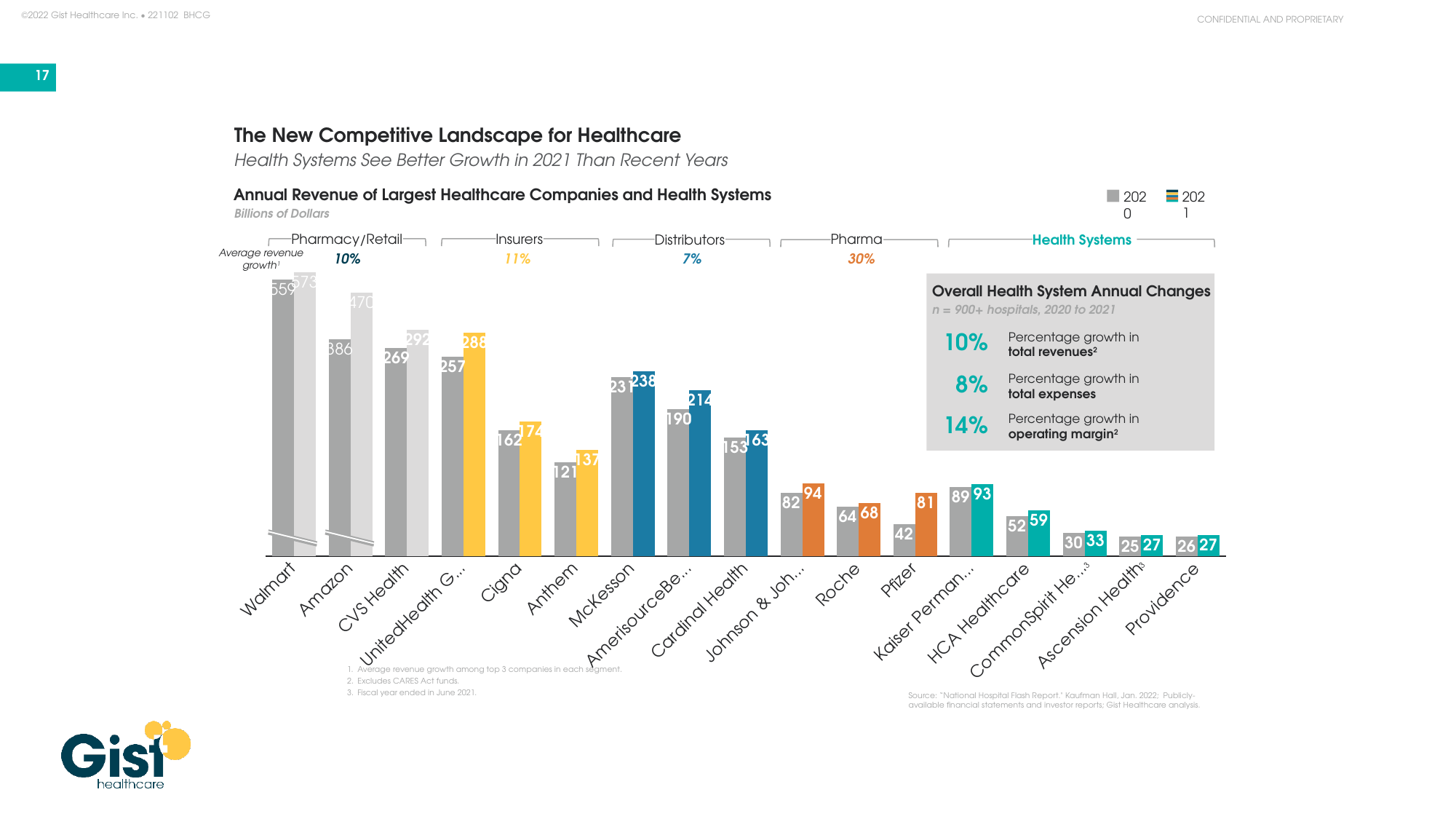

The New Competitive Landscape for Healthcare
Health Systems See Better Growth in 2021 Than Recent Years

Annual Revenue of Largest Healthcare Companies and Health Systems
2021
2020

Billions of Dollars
Pharmacy/Retail
Insurers
Pharma
Distributors
Health Systems

### Chart

| Category | 2020 | 2021 |
|---|---|---|
| Walmart | 357.0 | 366.0 |
| Amazon | 280.0 | 340.08097165991904 |
| CVS Health | 268.7 | 292.1 |
| UnitedHealth Group | 257.0 | 288.0 |
| Cigna | 162.0 | 174.0 |
| Anthem | 121.0 | 137.0 |
| McKesson | 231.0 | 238.2 |
| AmerisourceBergen | 190.0 | 214.0 |
| Cardinal Health | 153.0 | 162.5 |
| Johnson & Johnson | 82.0 | 93.8 |
| Roche | 63.547000000000004 | 68.452 |
| Pfizer | 41.6 | 81.3 |
| Kaiser Permanente | 89.0 | 93.1 |
| HCA Healthcare | 51.5 | 58.8 |
| CommonSpirit Health | 29.6 | 33.3 |
| Ascension Health | 25.3 | 27.2 |
| Providence | 25.7 | 27.3 |
Average revenue growth1

10%
11%
7%
30%

Overall Health System Annual Changes
n = 900+ hospitals, 2020 to 2021
10%
Percentage growth in
total revenues2
8%
Percentage growth in
total expenses
14%
Percentage growth in operating margin2
3
3
Average revenue growth among top 3 companies in each segment.
Excludes CARES Act funds.
Fiscal year ended in June 2021.
Source: “National Hospital Flash Report." Kaufman Hall, Jan. 2022;  Publicly-available financial statements and investor reports; Gist Healthcare analysis.